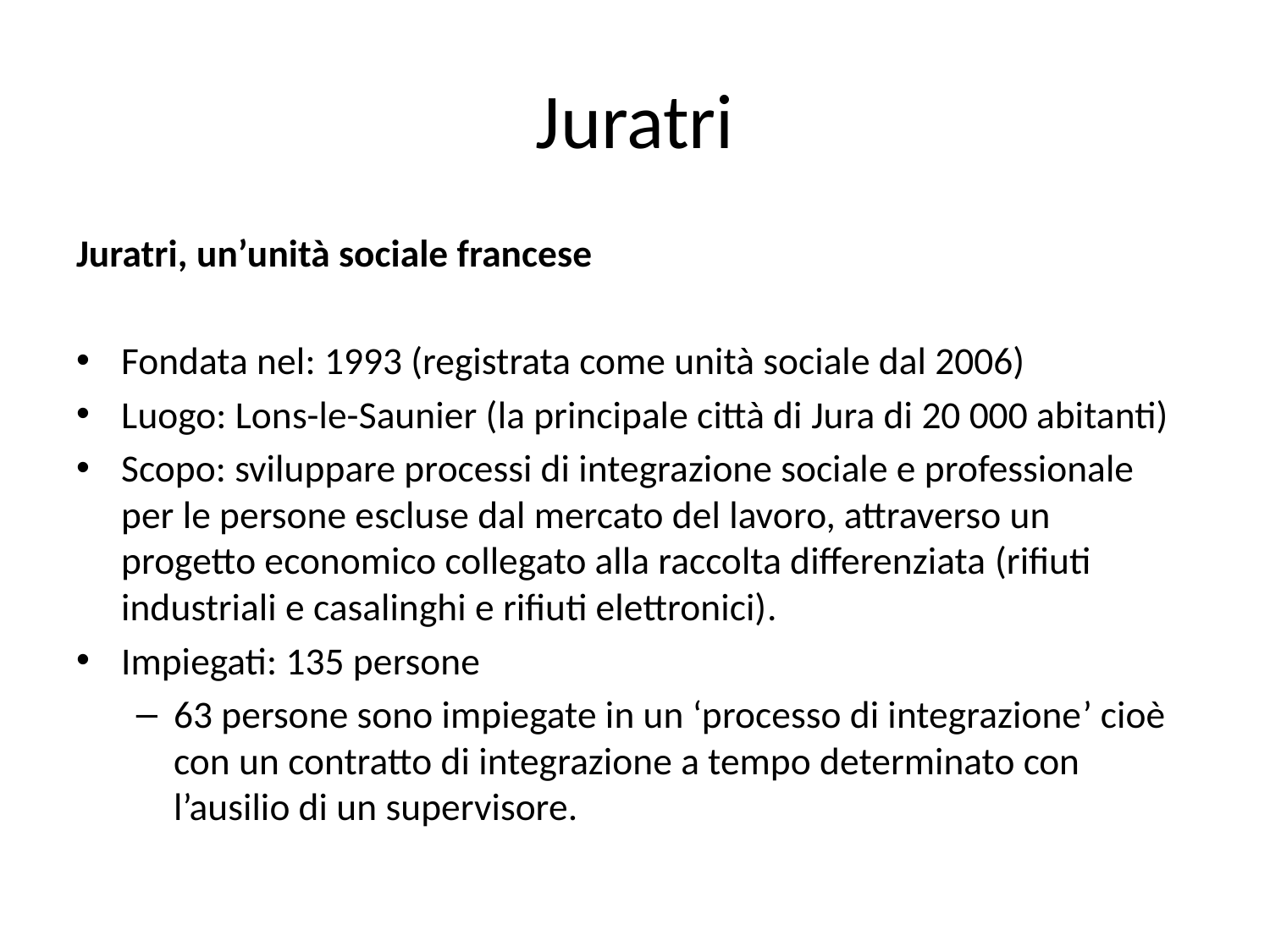

# Juratri
Juratri, un’unità sociale francese

Fondata nel: 1993 (registrata come unità sociale dal 2006)
Luogo: Lons-le-Saunier (la principale città di Jura di 20 000 abitanti)
Scopo: sviluppare processi di integrazione sociale e professionale per le persone escluse dal mercato del lavoro, attraverso un progetto economico collegato alla raccolta differenziata (rifiuti industriali e casalinghi e rifiuti elettronici).
Impiegati: 135 persone
63 persone sono impiegate in un ‘processo di integrazione’ cioè con un contratto di integrazione a tempo determinato con l’ausilio di un supervisore.